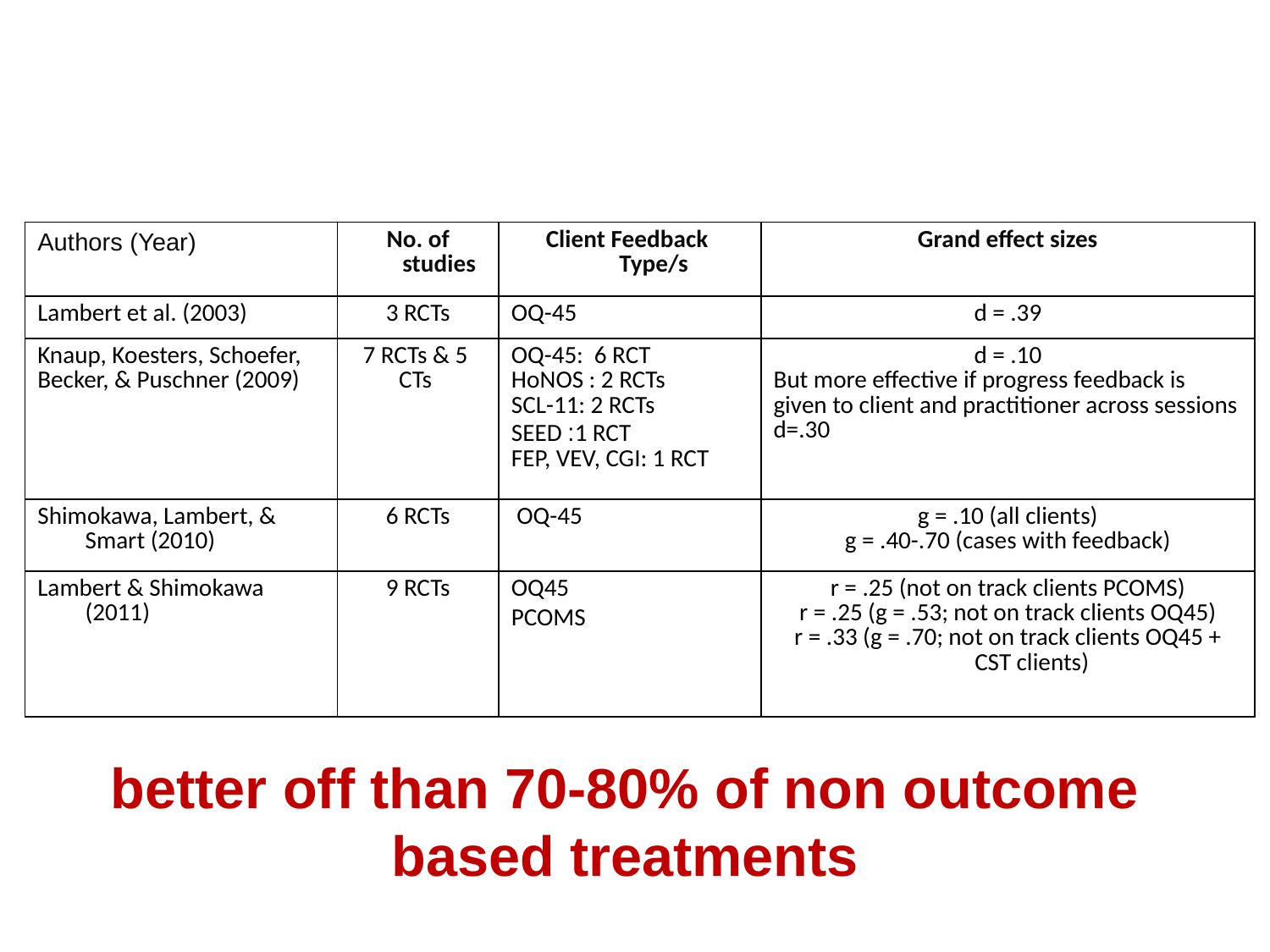

| Authors (Year) | No. of studies | Client Feedback Type/s | Grand effect sizes |
| --- | --- | --- | --- |
| Lambert et al. (2003) | 3 RCTs | OQ-45 | d = .39 |
| Knaup, Koesters, Schoefer, Becker, & Puschner (2009) | 7 RCTs & 5 CTs | OQ-45: 6 RCT HoNOS : 2 RCTs SCL-11: 2 RCTs SEED :1 RCT FEP, VEV, CGI: 1 RCT | d = .10 But more effective if progress feedback is given to client and practitioner across sessions d=.30 |
| Shimokawa, Lambert, & Smart (2010) | 6 RCTs | OQ-45 | g = .10 (all clients) g = .40-.70 (cases with feedback) |
| Lambert & Shimokawa (2011) | 9 RCTs | OQ45 PCOMS | r = .25 (not on track clients PCOMS) r = .25 (g = .53; not on track clients OQ45) r = .33 (g = .70; not on track clients OQ45 + CST clients) |
better off than 70-80% of non outcome based treatments